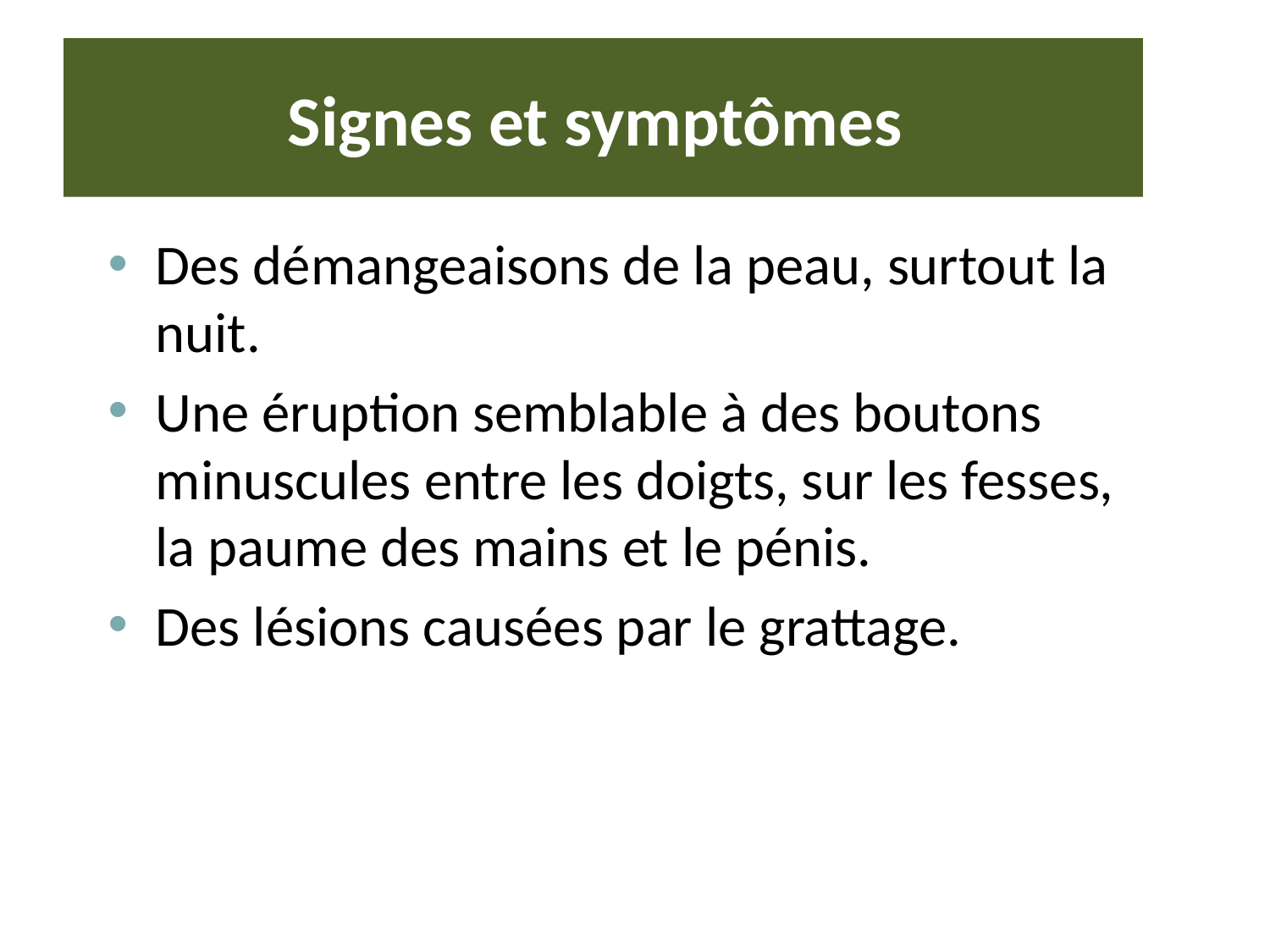

# Signes et symptômes
Des démangeaisons de la peau, surtout la nuit.
Une éruption semblable à des boutons minuscules entre les doigts, sur les fesses, la paume des mains et le pénis.
Des lésions causées par le grattage.